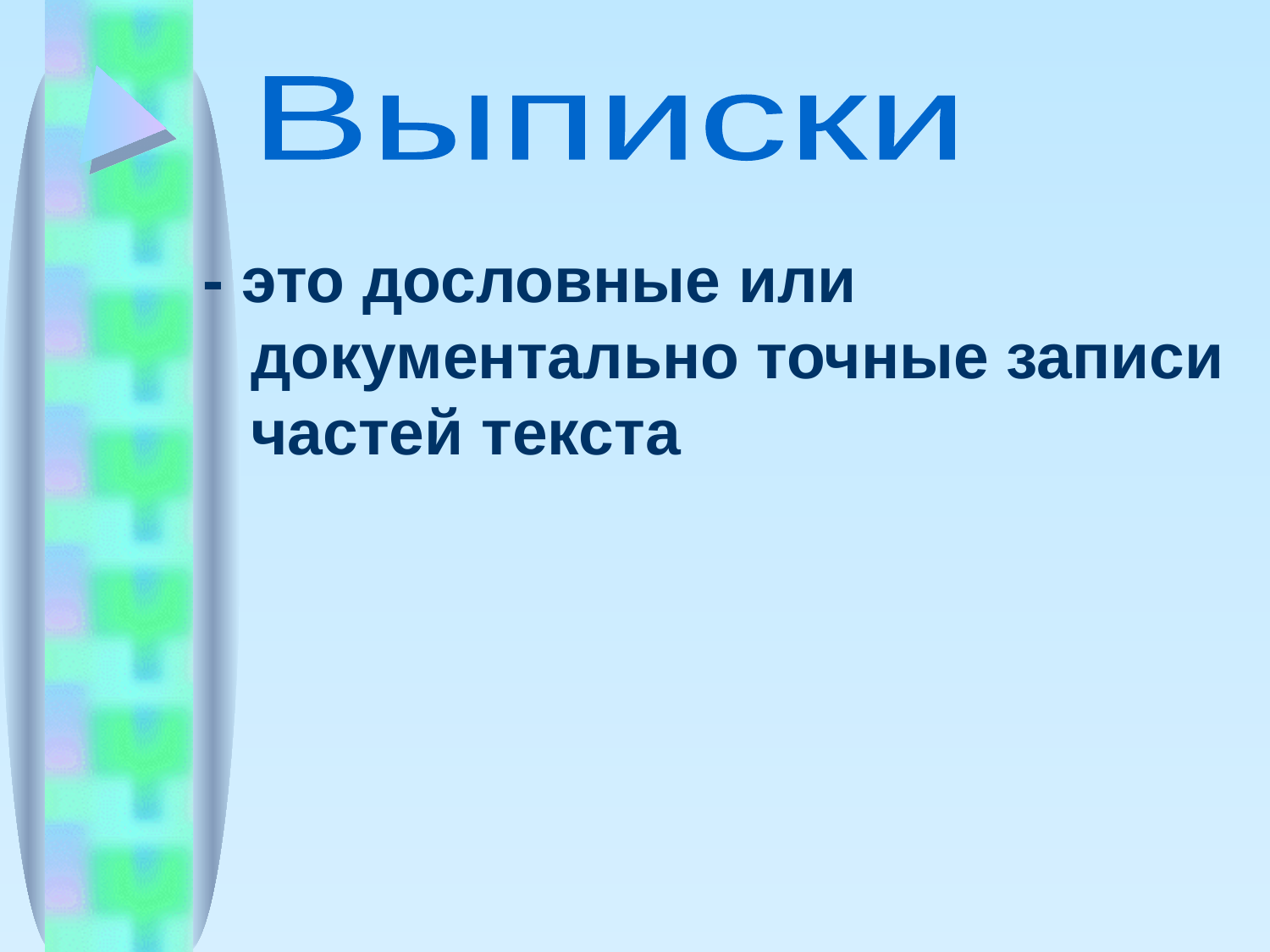

#
Выписки
- это дословные или документально точные записи частей текста